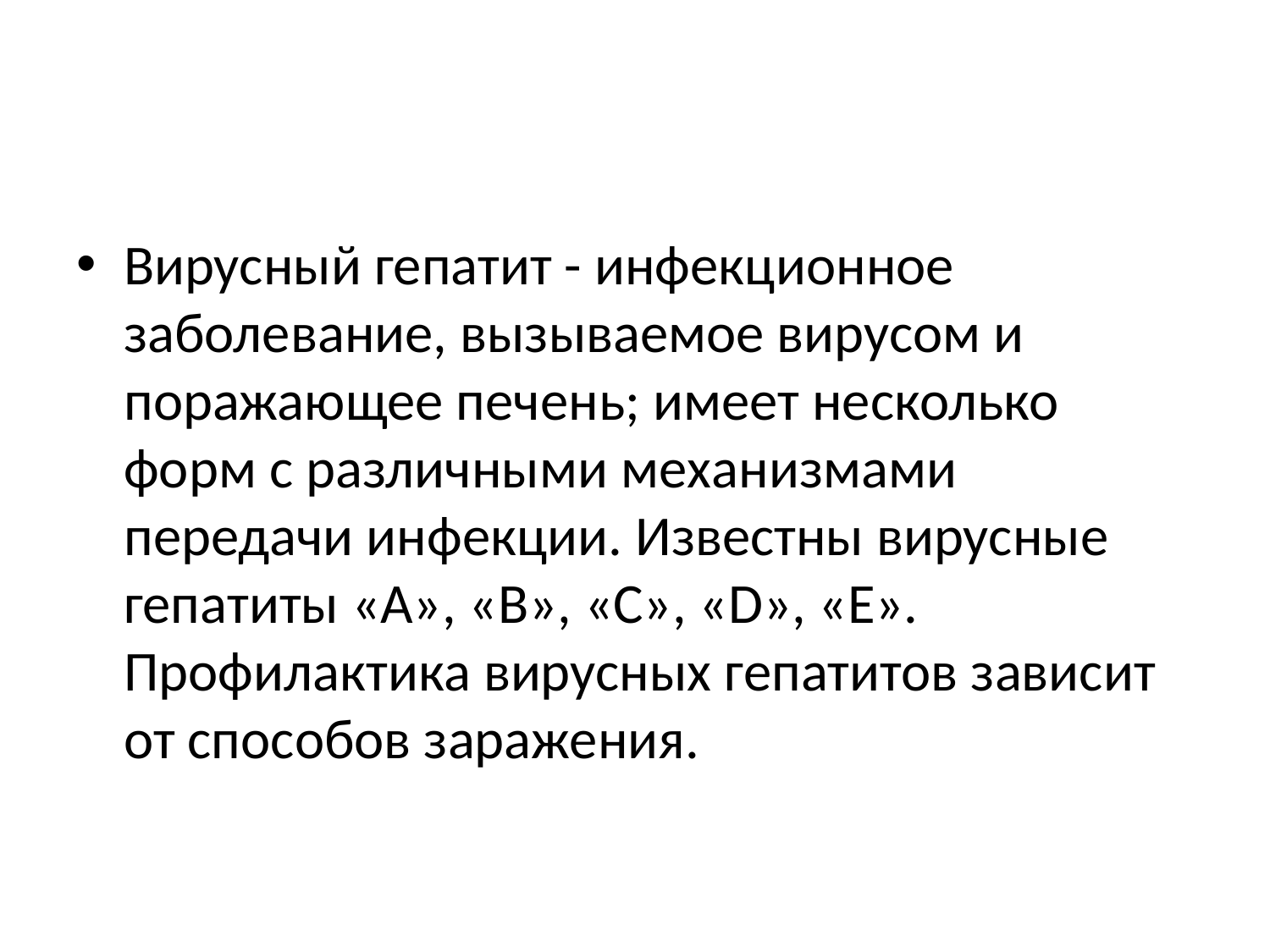

Вирусный гепатит - инфекционное заболевание, вызываемое вирусом и поражающее печень; имеет несколько форм с различными механизмами передачи инфекции. Известны вирусные гепатиты «А», «В», «С», «D», «Е». Профилактика вирусных гепатитов зависит от способов заражения.